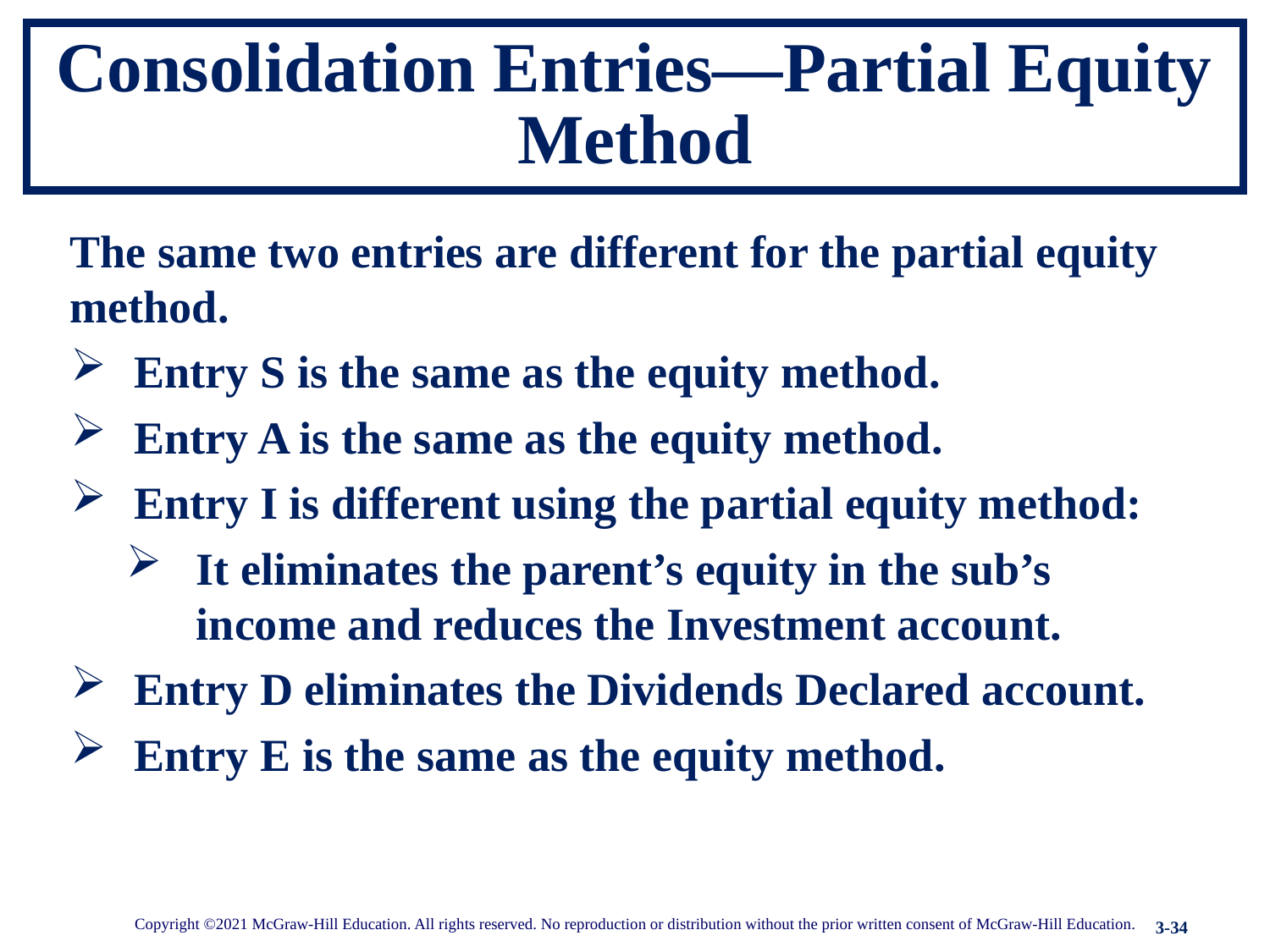

# Consolidation Entries—Partial Equity Method
The same two entries are different for the partial equity method.
Entry S is the same as the equity method.
Entry A is the same as the equity method.
Entry I is different using the partial equity method:
It eliminates the parent’s equity in the sub’s income and reduces the Investment account.
Entry D eliminates the Dividends Declared account.
Entry E is the same as the equity method.
Copyright ©2021 McGraw-Hill Education. All rights reserved. No reproduction or distribution without the prior written consent of McGraw-Hill Education.
3-34